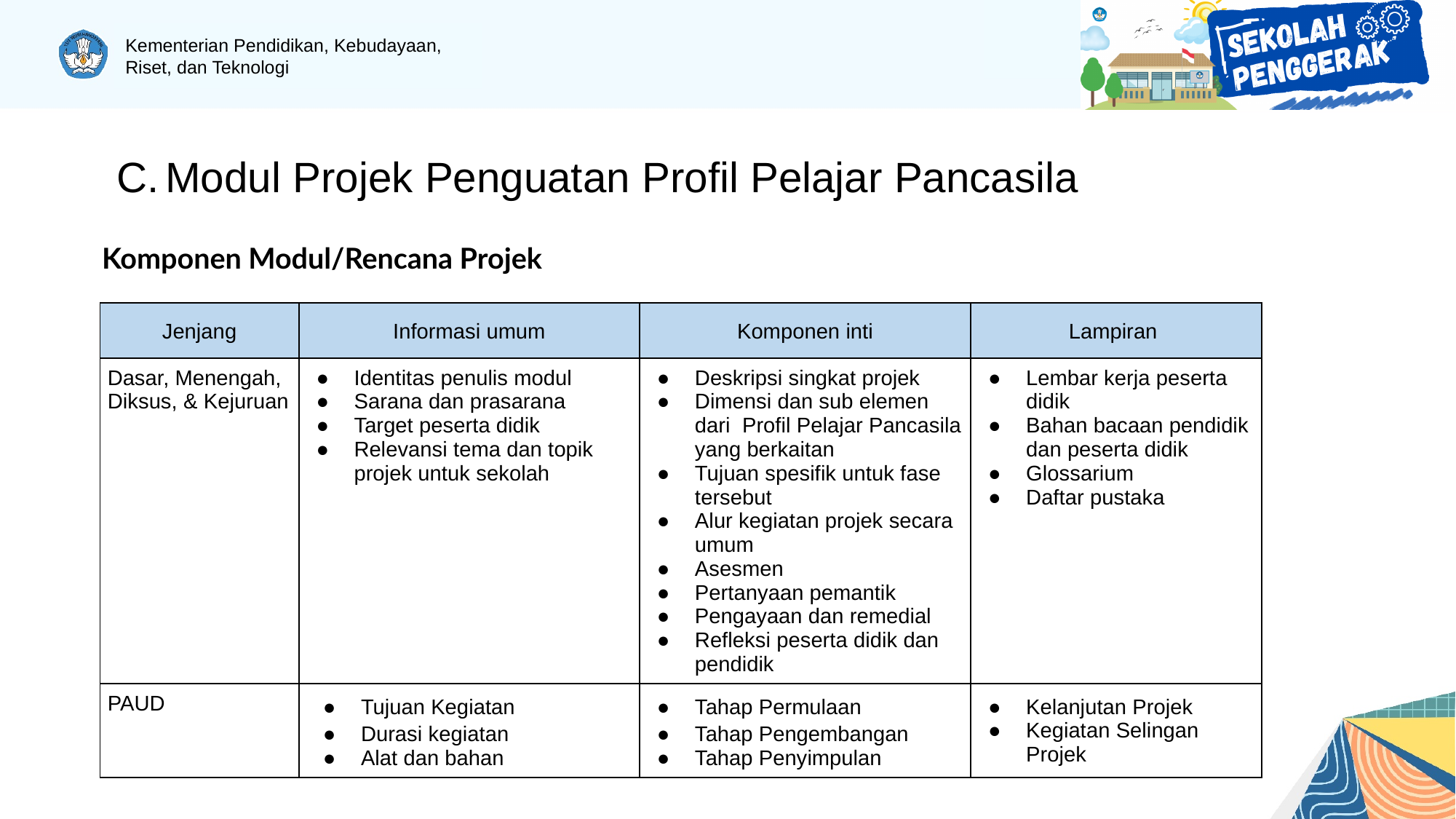

# Modul Projek Penguatan Profil Pelajar Pancasila
Komponen Modul/Rencana Projek
| Jenjang | Informasi umum | Komponen inti | Lampiran |
| --- | --- | --- | --- |
| Dasar, Menengah, Diksus, & Kejuruan | Identitas penulis modul Sarana dan prasarana Target peserta didik Relevansi tema dan topik projek untuk sekolah | Deskripsi singkat projek Dimensi dan sub elemen dari Profil Pelajar Pancasila yang berkaitan Tujuan spesifik untuk fase tersebut Alur kegiatan projek secara umum Asesmen Pertanyaan pemantik Pengayaan dan remedial Refleksi peserta didik dan pendidik | Lembar kerja peserta didik Bahan bacaan pendidik dan peserta didik Glossarium Daftar pustaka |
| PAUD | Tujuan Kegiatan Durasi kegiatan Alat dan bahan | Tahap Permulaan Tahap Pengembangan Tahap Penyimpulan | Kelanjutan Projek Kegiatan Selingan Projek |